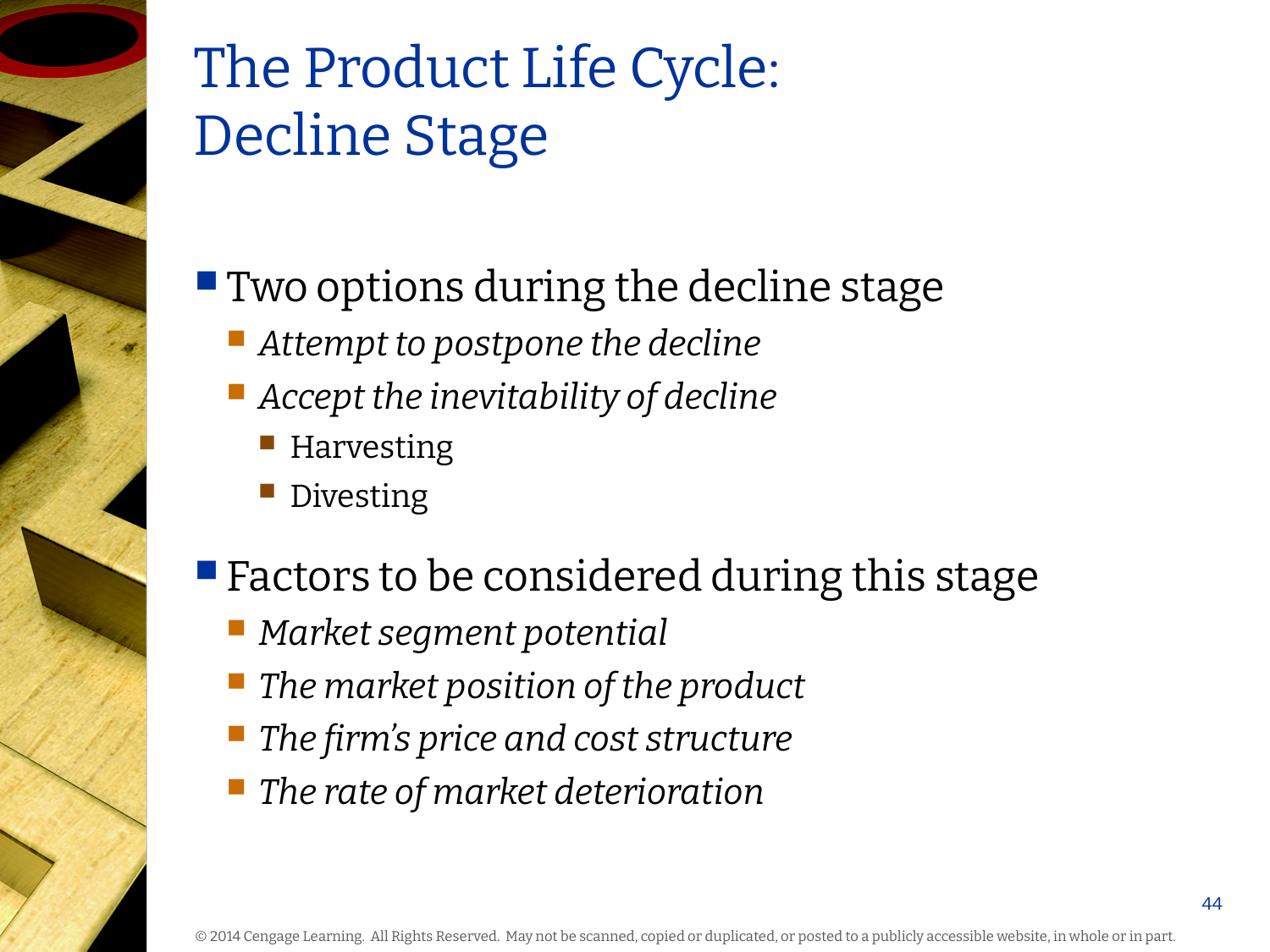

# The Product Life Cycle: Decline Stage

Two options during the decline stage
Attempt to postpone the decline
Accept the inevitability of decline
Harvesting
Divesting
Factors to be considered during this stage
Market segment potential
The market position of the product
The firm’s price and cost structure
The rate of market deterioration
44